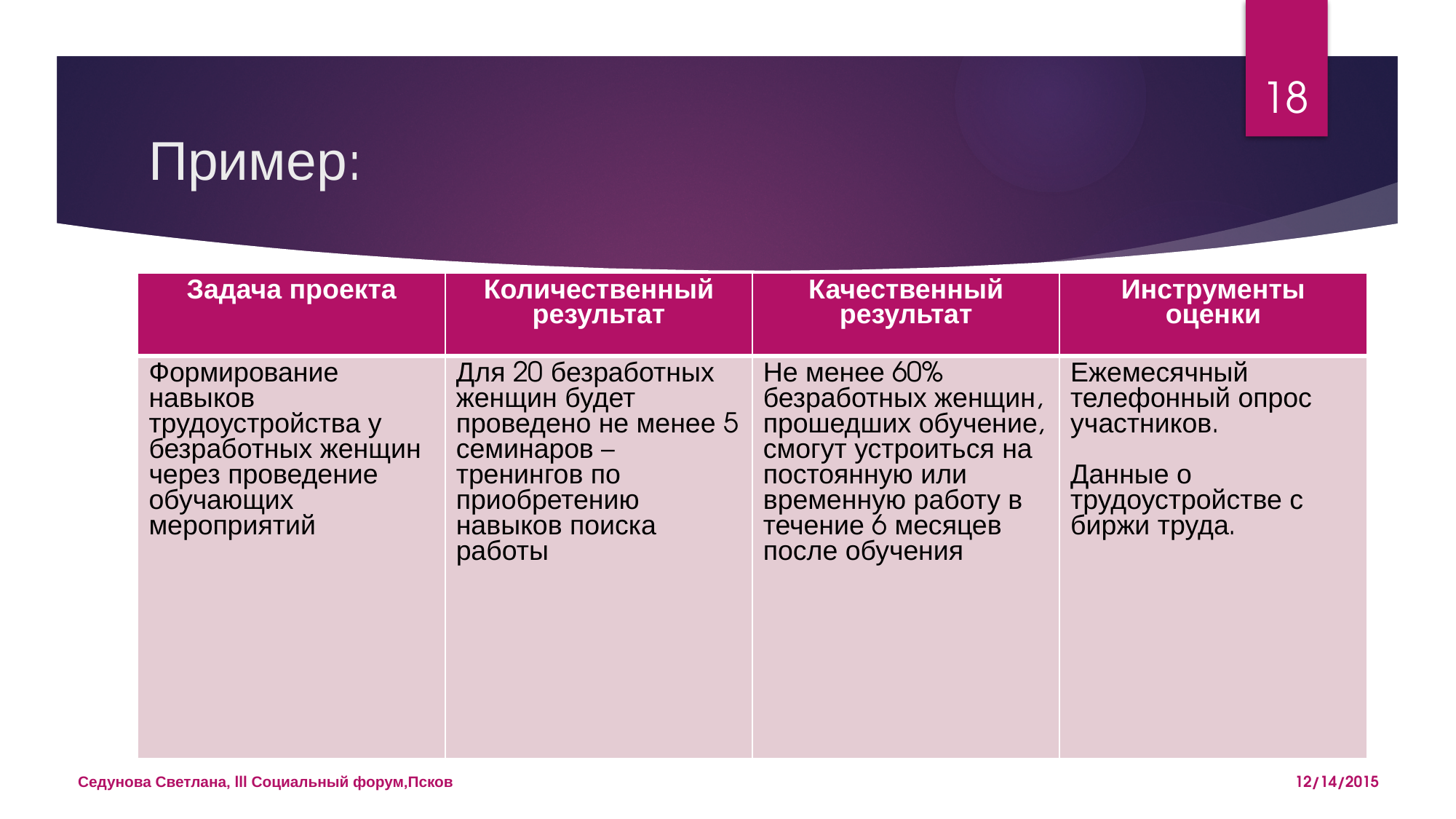

18
# Пример:
| Задача проекта | Количественный результат | Качественный результат | Инструменты оценки |
| --- | --- | --- | --- |
| Формирование навыков трудоустройства у безработных женщин через проведение обучающих мероприятий | Для 20 безработных женщин будет проведено не менее 5 семинаров – тренингов по приобретению навыков поиска работы | Не менее 60% безработных женщин, прошедших обучение, смогут устроиться на постоянную или временную работу в течение 6 месяцев после обучения | Ежемесячный телефонный опрос участников. Данные о трудоустройстве с биржи труда. |
Седунова Светлана, III Социальный форум,Псков
12/14/2015